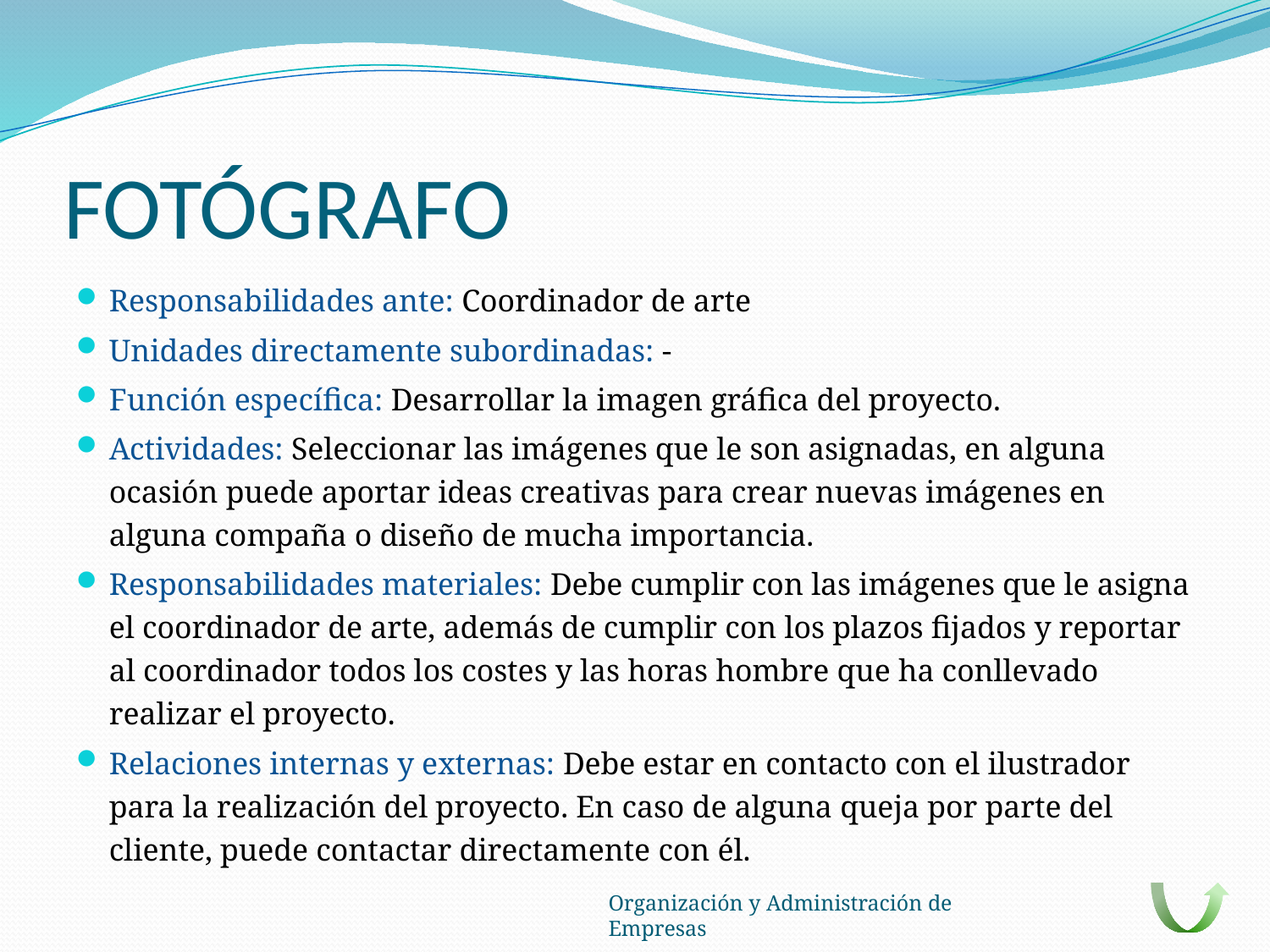

# FOTÓGRAFO
Responsabilidades ante: Coordinador de arte
Unidades directamente subordinadas: -
Función específica: Desarrollar la imagen gráfica del proyecto.
Actividades: Seleccionar las imágenes que le son asignadas, en alguna ocasión puede aportar ideas creativas para crear nuevas imágenes en alguna compaña o diseño de mucha importancia.
Responsabilidades materiales: Debe cumplir con las imágenes que le asigna el coordinador de arte, además de cumplir con los plazos fijados y reportar al coordinador todos los costes y las horas hombre que ha conllevado realizar el proyecto.
Relaciones internas y externas: Debe estar en contacto con el ilustrador para la realización del proyecto. En caso de alguna queja por parte del cliente, puede contactar directamente con él.

Organización y Administración de Empresas